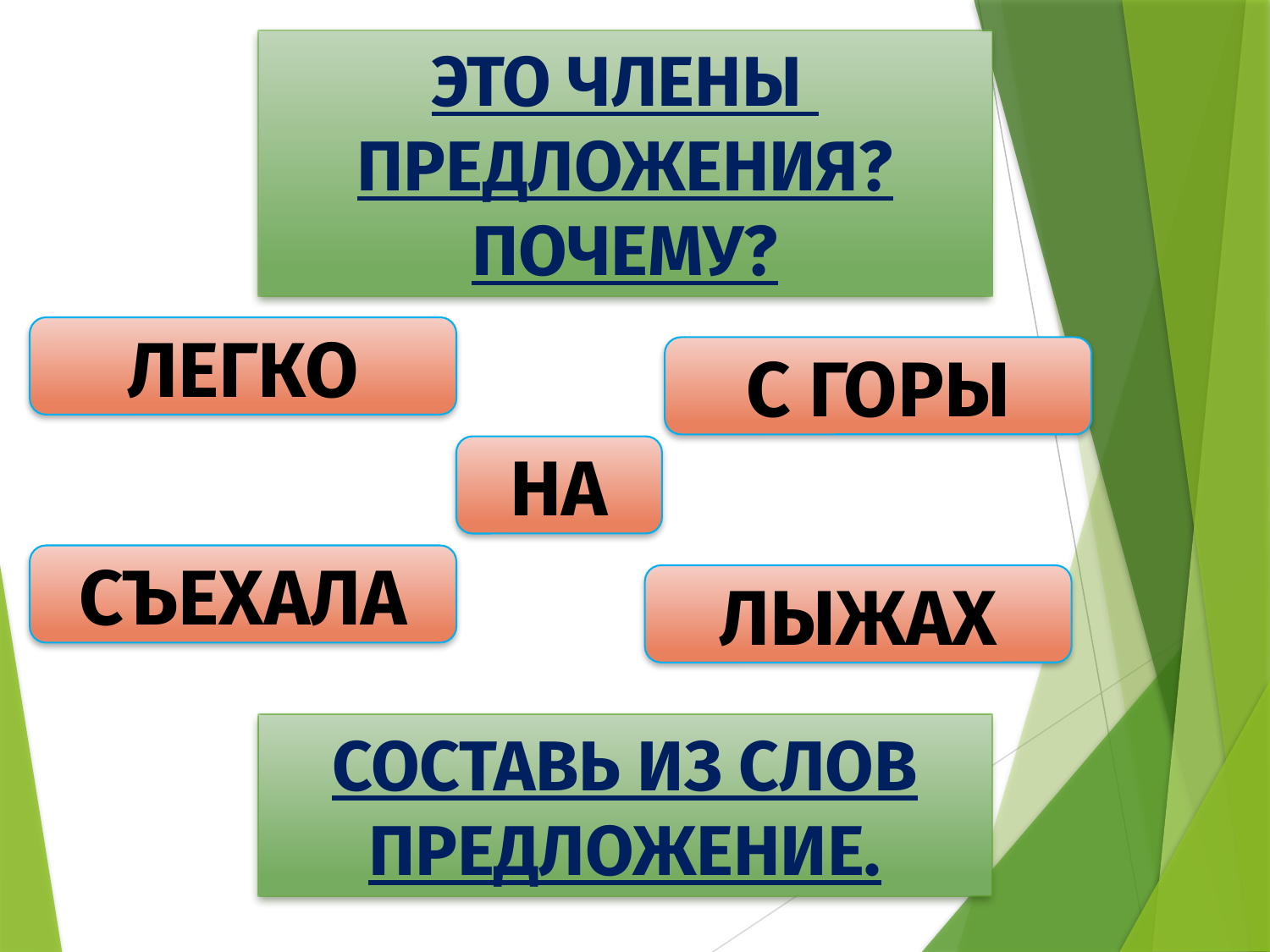

ЭТО ЧЛЕНЫ  ПРЕДЛОЖЕНИЯ? ПОЧЕМУ?
ЛЕГКО
С ГОРЫ
НА
СЪЕХАЛА
ЛЫЖАХ
СОСТАВЬ ИЗ СЛОВ ПРЕДЛОЖЕНИЕ.